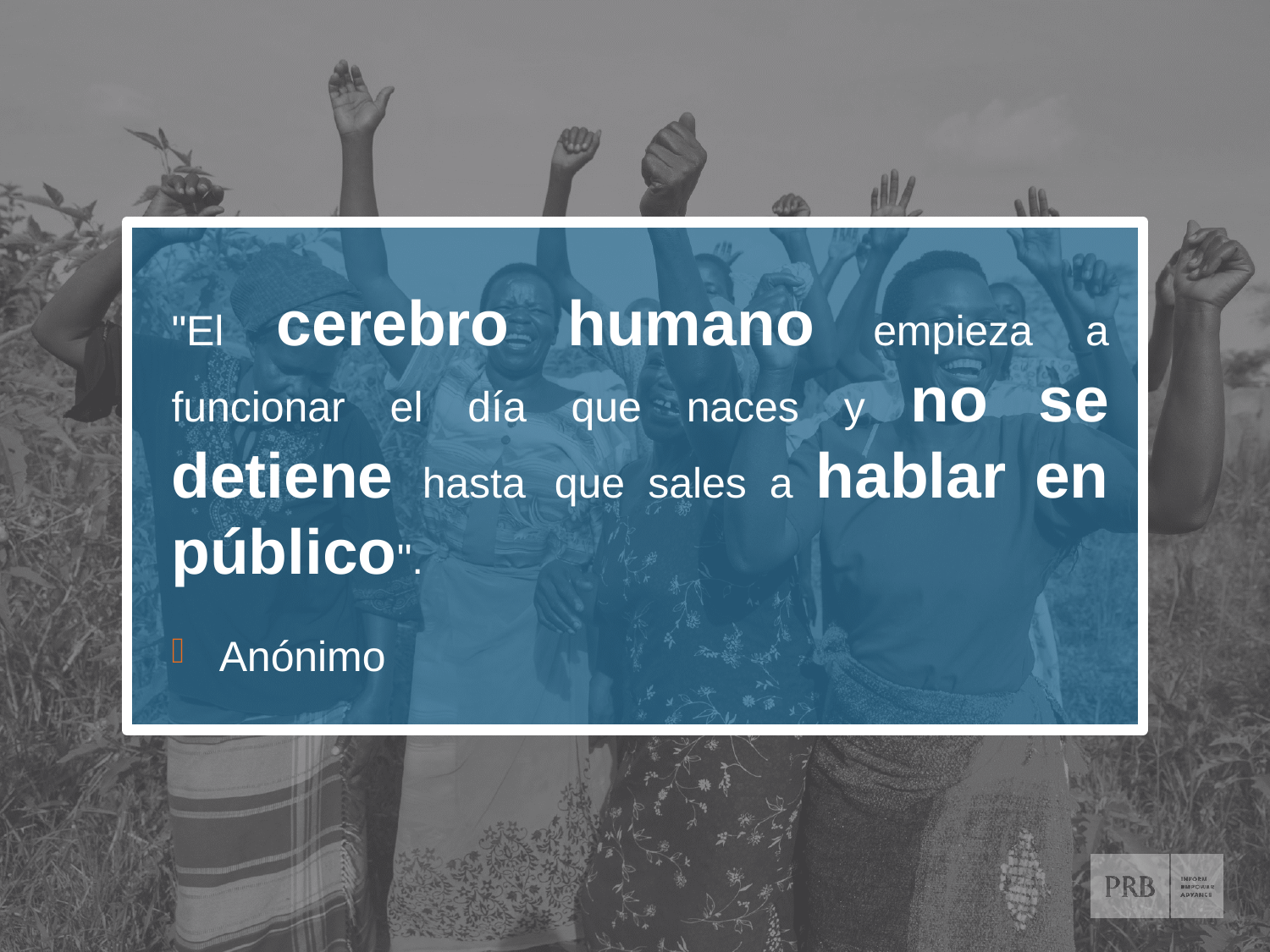

"El cerebro humano empieza a funcionar el día que naces y no se detiene hasta que sales a hablar en público".
Anónimo